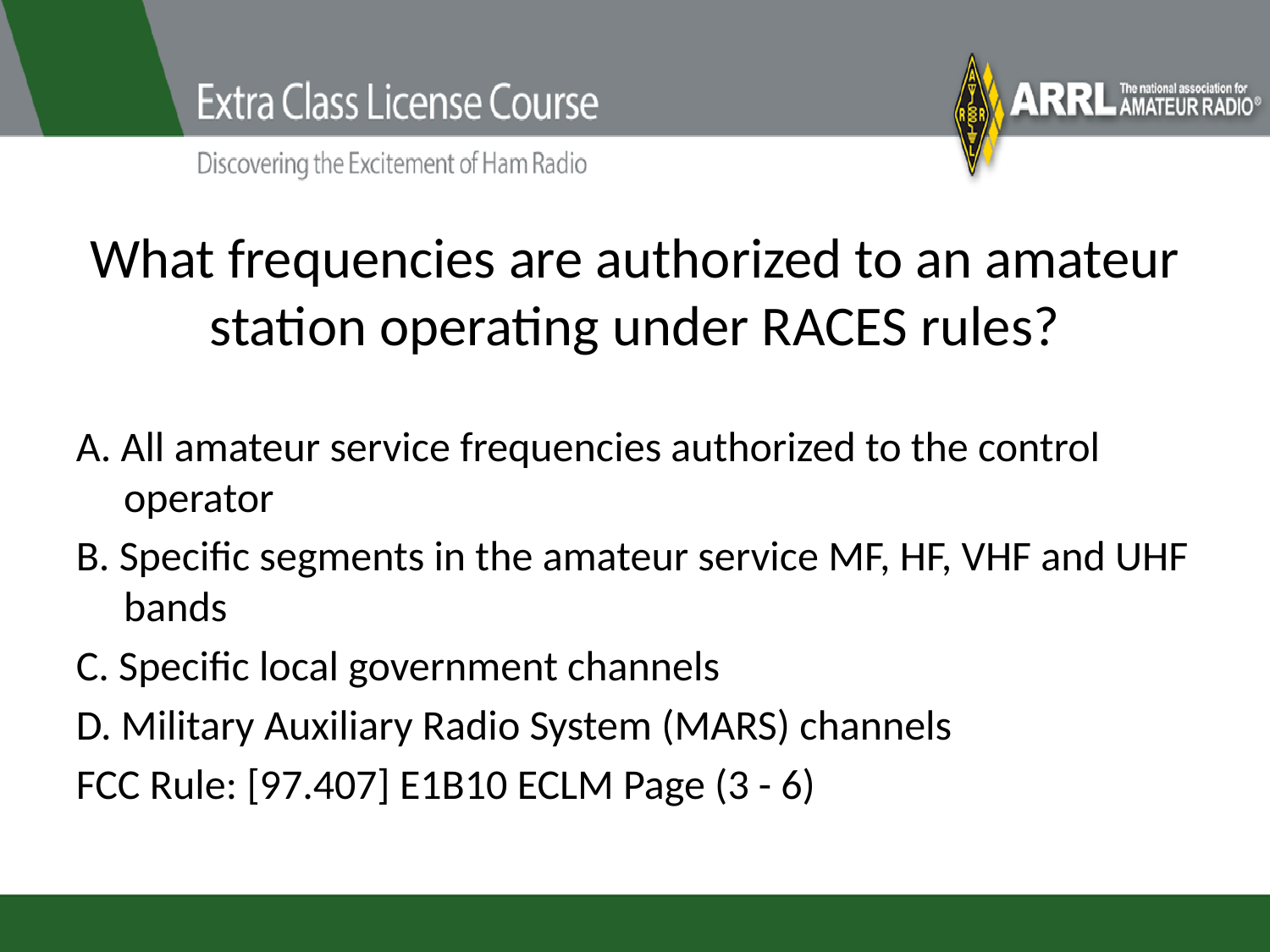

# What frequencies are authorized to an amateur station operating under RACES rules?
A. All amateur service frequencies authorized to the control operator
B. Specific segments in the amateur service MF, HF, VHF and UHF bands
C. Specific local government channels
D. Military Auxiliary Radio System (MARS) channels
FCC Rule: [97.407] E1B10 ECLM Page (3 - 6)